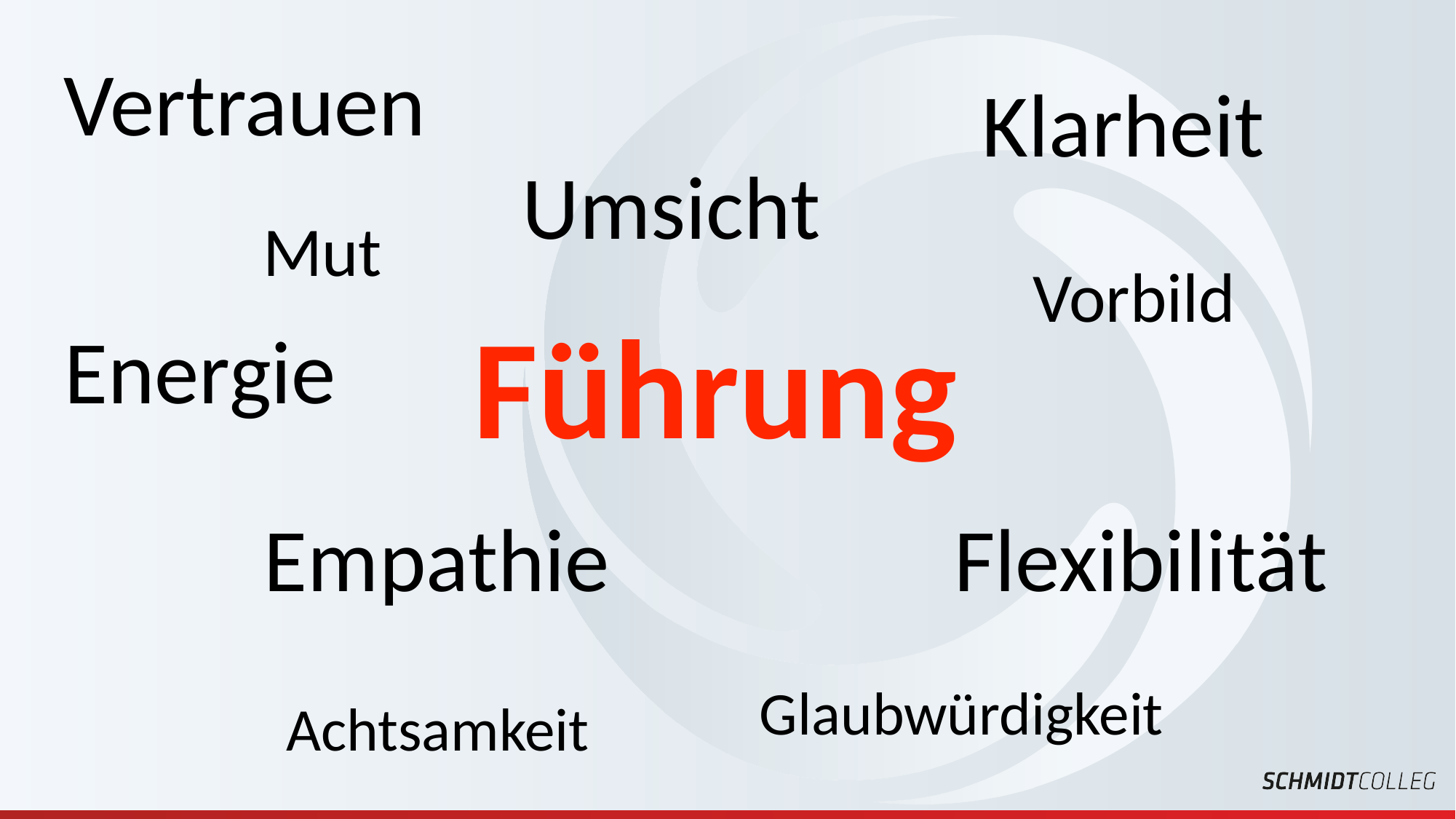

Vertrauen
Klarheit
Umsicht
Mut
Vorbild
Führung
Energie
Empathie
Flexibilität
Glaubwürdigkeit
Achtsamkeit